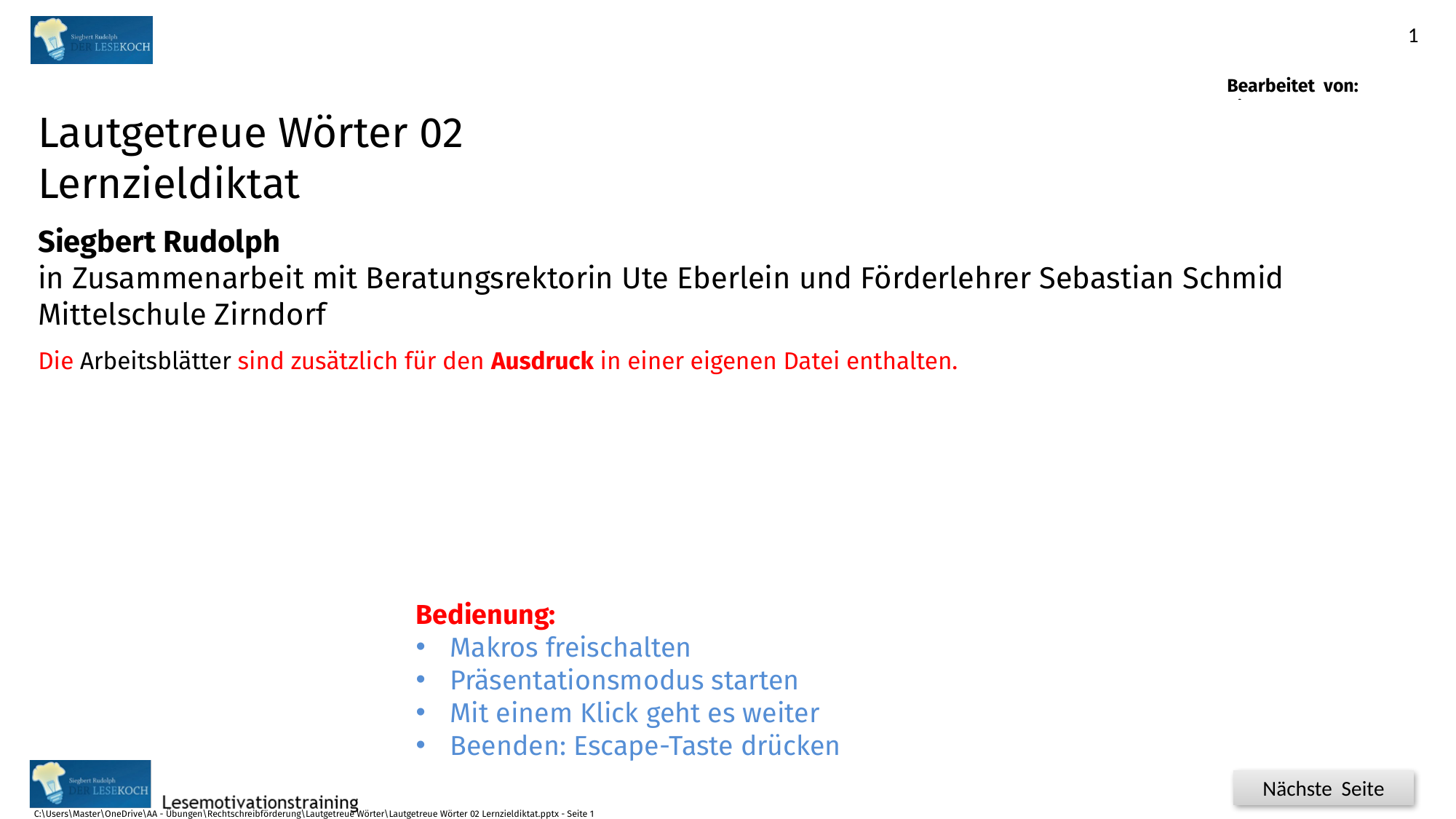

1
Bearbeitet  von:
Siegbert  Rudolph

Lautgetreue Wörter 02
Lernzieldiktat

Siegbert Rudolph
in Zusammenarbeit mit Beratungsrektorin Ute Eberlein und Förderlehrer Sebastian Schmid
Mittelschule Zirndorf

Die Arbeitsblätter sind zusätzlich für den Ausdruck in einer eigenen Datei enthalten.

Schule 5
C:\Users\Master\OneDrive\AA - Übungen\Rechtschreibförderung\Lautgetreue Wörter\Lautgetreue Wörter 02 Lernzieldiktat.pptx - Seite 1